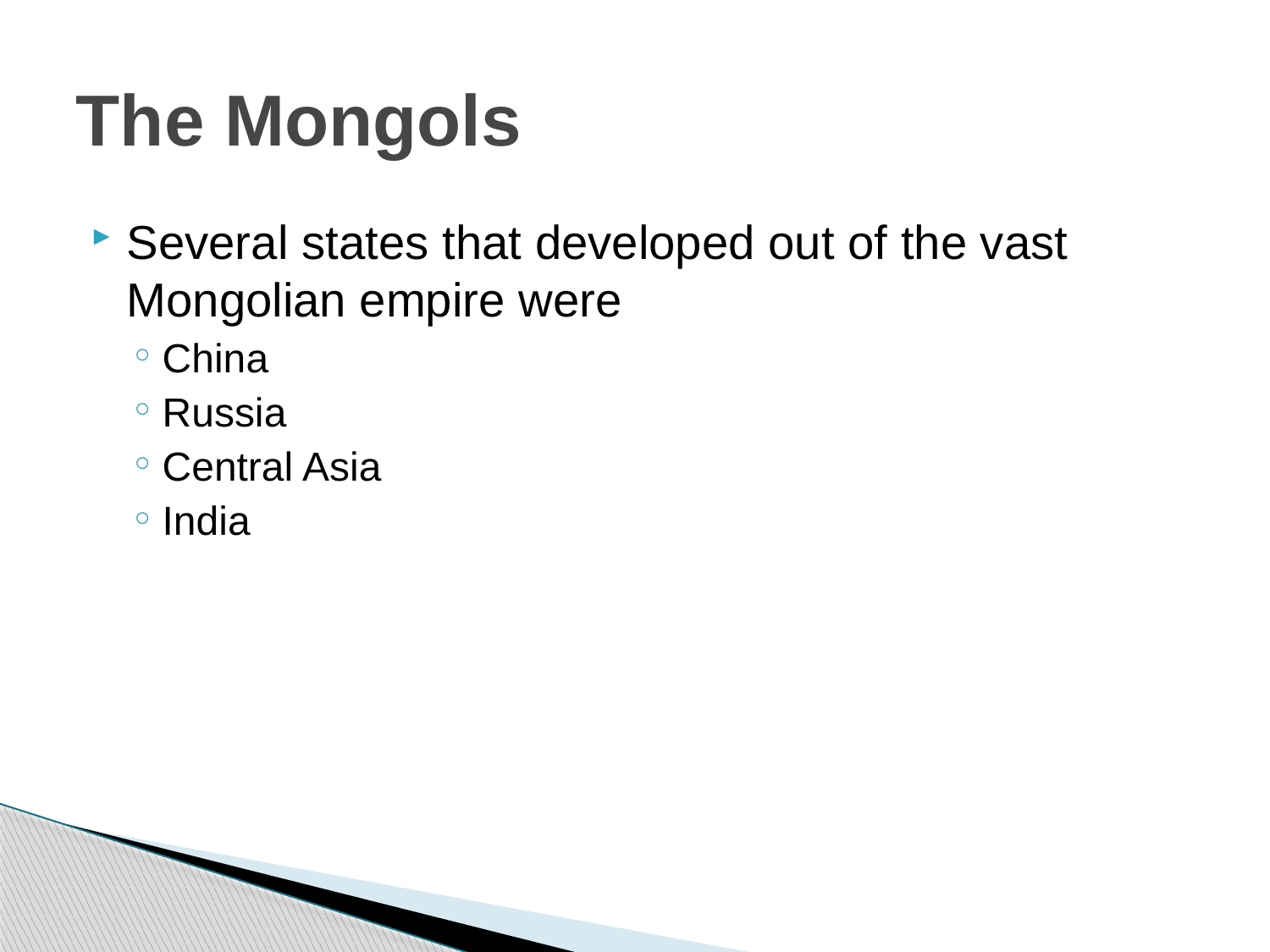

# The Mongols
Several states that developed out of the vast Mongolian empire were
China
Russia
Central Asia
India